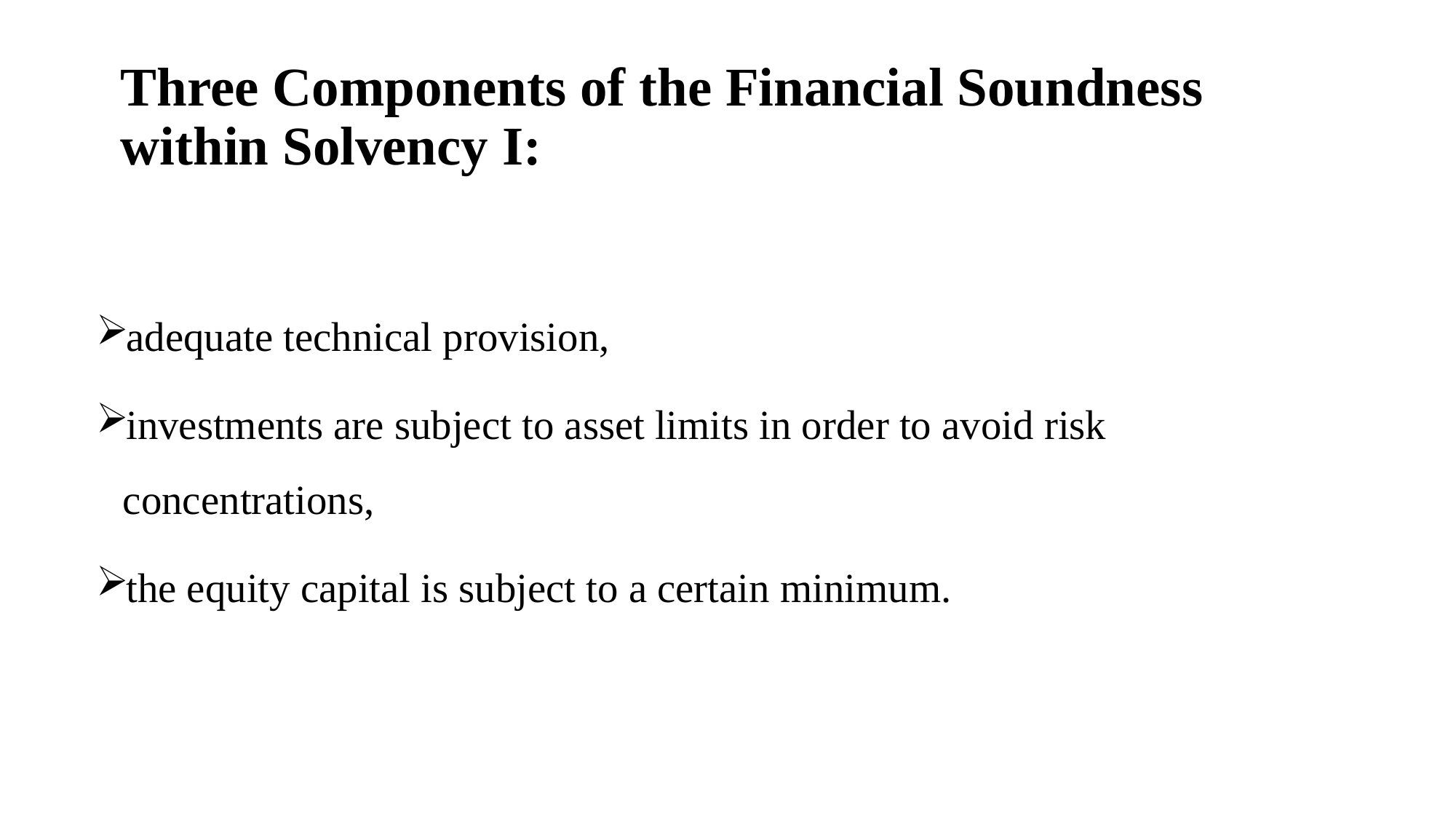

# Three Components of the Financial Soundness within Solvency I:
adequate technical provision,
investments are subject to asset limits in order to avoid risk concentrations,
the equity capital is subject to a certain minimum.